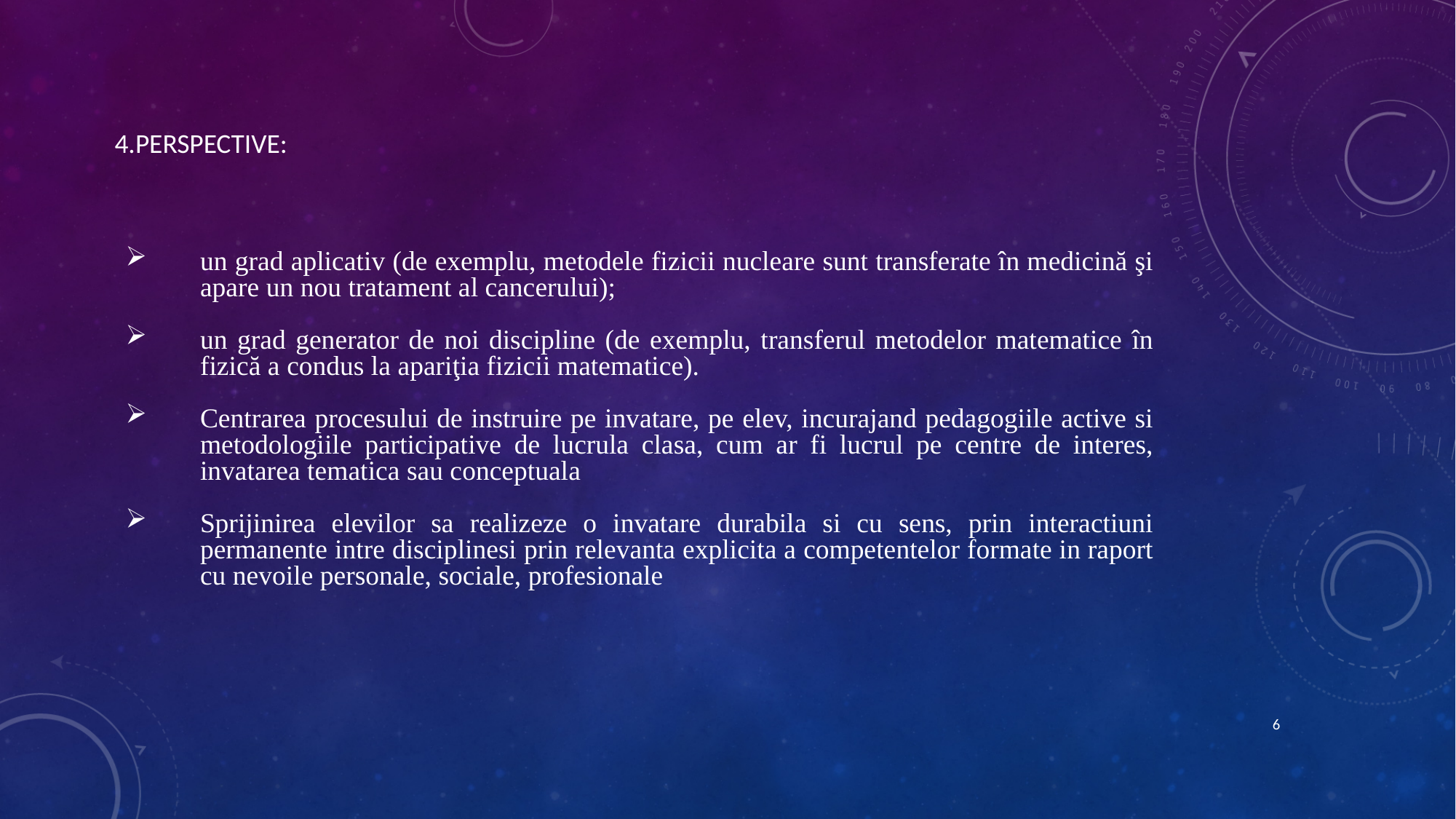

4.PERSPECTIVE:

un grad aplicativ (de exemplu, metodele fizicii nucleare sunt transferate în medicină şi apare un nou tratament al cancerului);

un grad generator de noi discipline (de exemplu, transferul metodelor matematice în fizică a condus la apariţia fizicii matematice).

Centrarea procesului de instruire pe invatare, pe elev, incurajand pedagogiile active si metodologiile participative de lucrula clasa, cum ar fi lucrul pe centre de interes, invatarea tematica sau conceptuala

Sprijinirea elevilor sa realizeze o invatare durabila si cu sens, prin interactiuni permanente intre disciplinesi prin relevanta explicita a competentelor formate in raport cu nevoile personale, sociale, profesionale

6